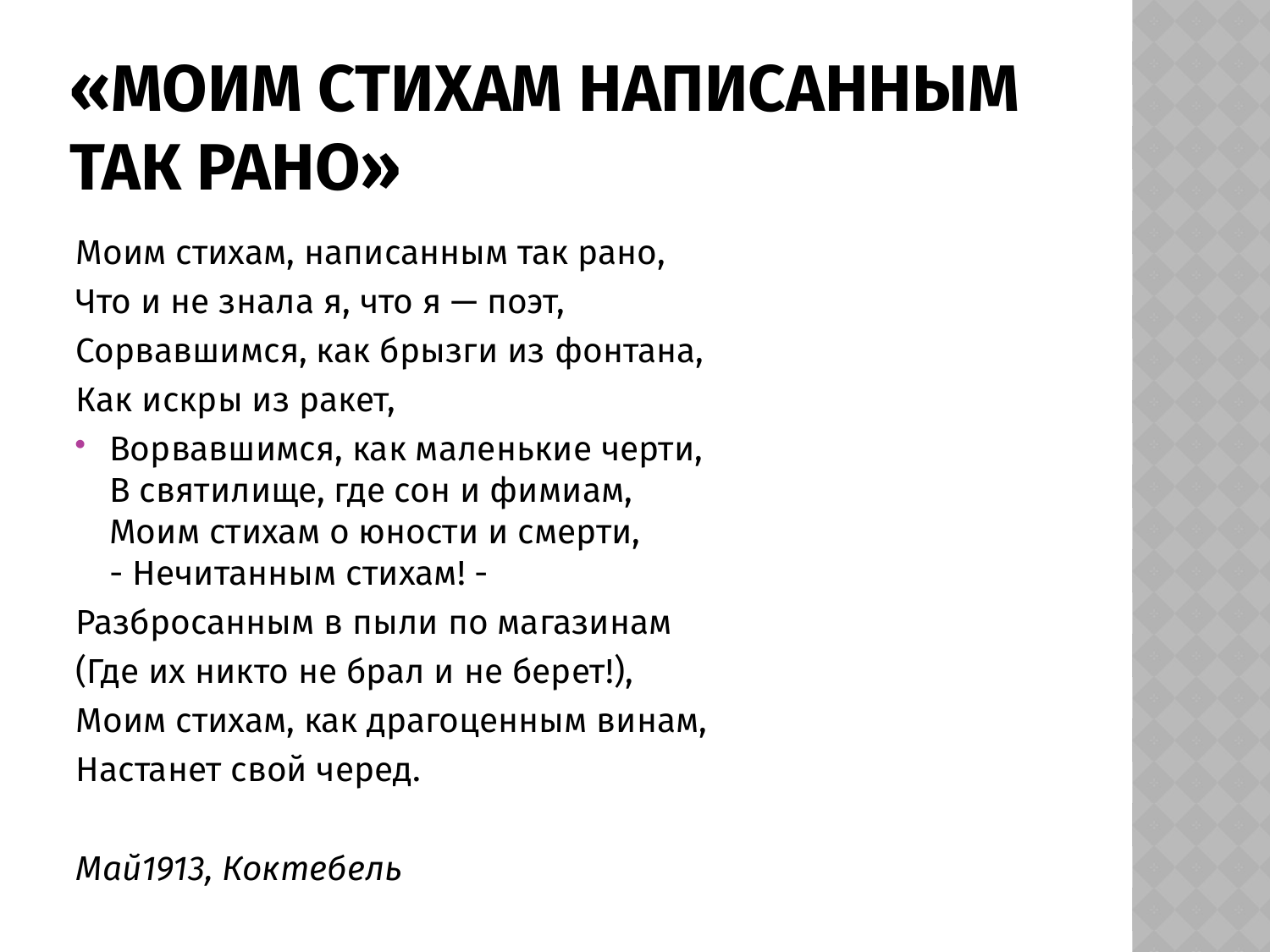

# «Моим стихам написанным так рано»
Моим стихам, написанным так рано,
Что и не знала я, что я — поэт,
Сорвавшимся, как брызги из фонтана,
Как искры из ракет,
Ворвавшимся, как маленькие черти,
В святилище, где сон и фимиам,
Моим стихам о юности и смерти,
- Нечитанным стихам! -
Разбросанным в пыли по магазинам
(Где их никто не брал и не берет!),
Моим стихам, как драгоценным винам,
Настанет свой черед.

Май1913, Коктебель